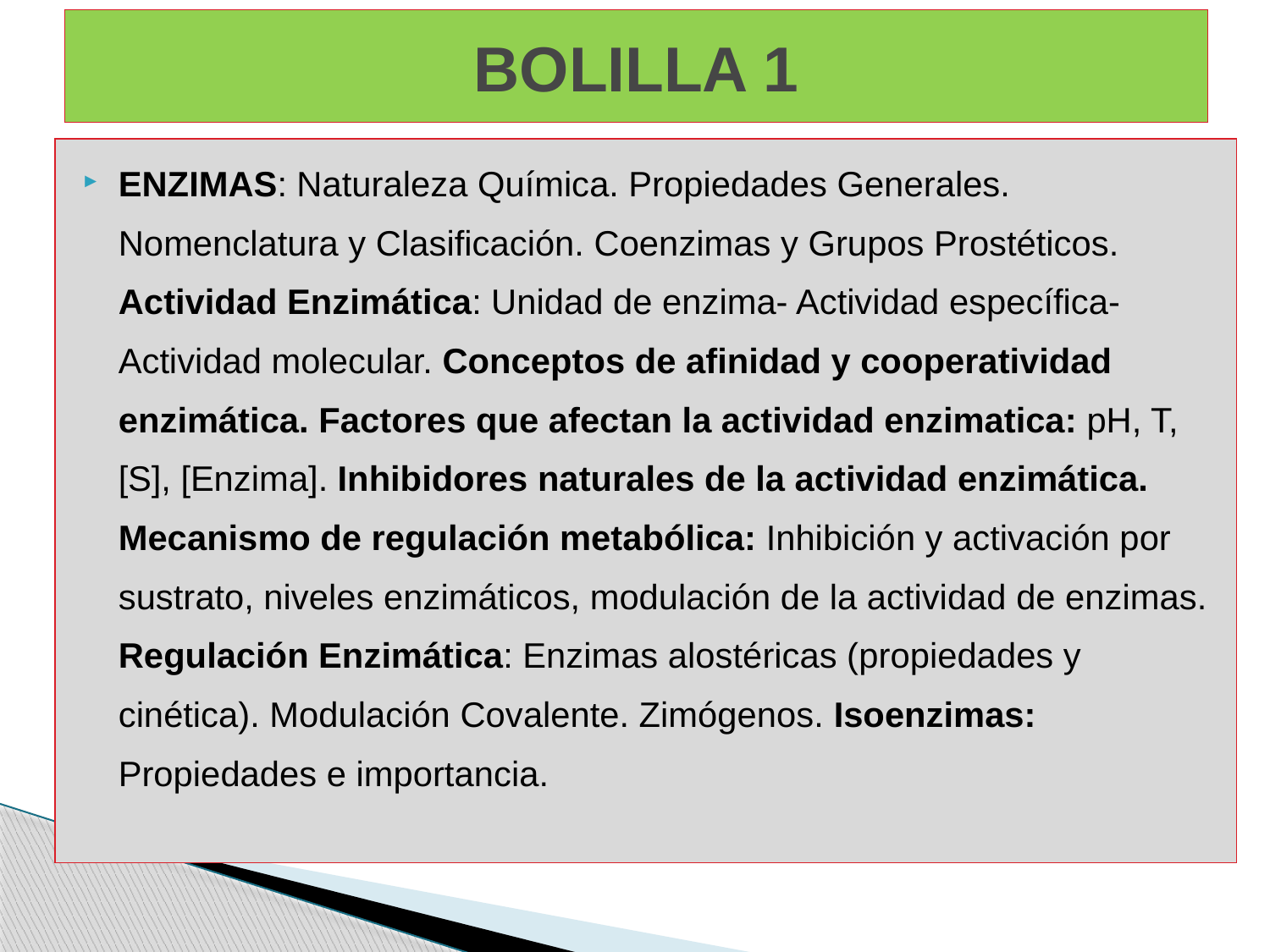

# BOLILLA 1
ENZIMAS: Naturaleza Química. Propiedades Generales. Nomenclatura y Clasificación. Coenzimas y Grupos Prostéticos. Actividad Enzimática: Unidad de enzima- Actividad específica- Actividad molecular. Conceptos de afinidad y cooperatividad enzimática. Factores que afectan la actividad enzimatica: pH, T, [S], [Enzima]. Inhibidores naturales de la actividad enzimática. Mecanismo de regulación metabólica: Inhibición y activación por sustrato, niveles enzimáticos, modulación de la actividad de enzimas. Regulación Enzimática: Enzimas alostéricas (propiedades y cinética). Modulación Covalente. Zimógenos. Isoenzimas: Propiedades e importancia.